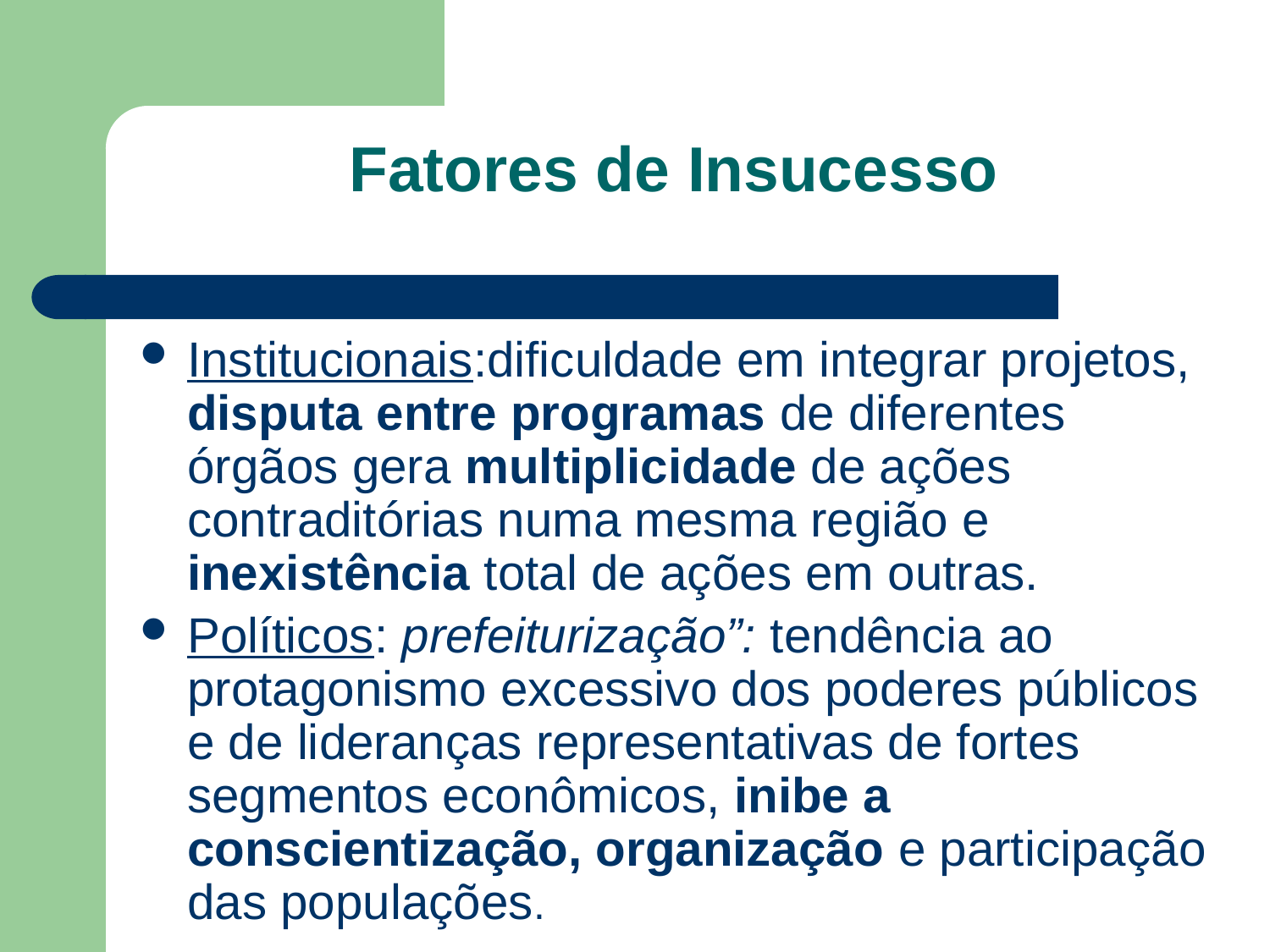

# Fatores de Insucesso
Institucionais:dificuldade em integrar projetos, disputa entre programas de diferentes órgãos gera multiplicidade de ações contraditórias numa mesma região e inexistência total de ações em outras.
Políticos: prefeiturização”: tendência ao protagonismo excessivo dos poderes públicos e de lideranças representativas de fortes segmentos econômicos, inibe a conscientização, organização e participação das populações.